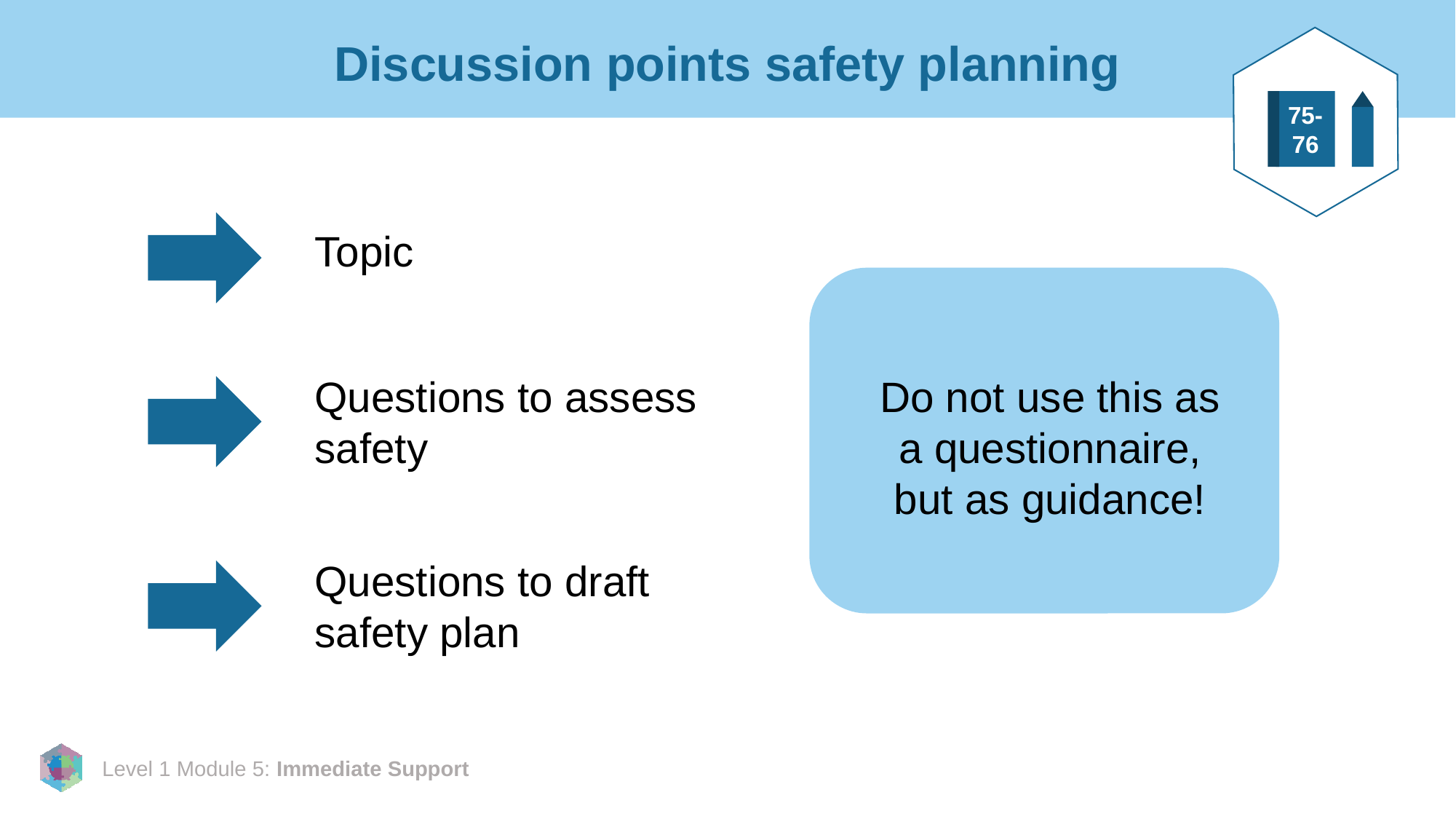

# Discussion points safety planning

75-76

Topic

Questions to assess safety
Do not use this as a questionnaire, but as guidance!

Questions to draft safety plan